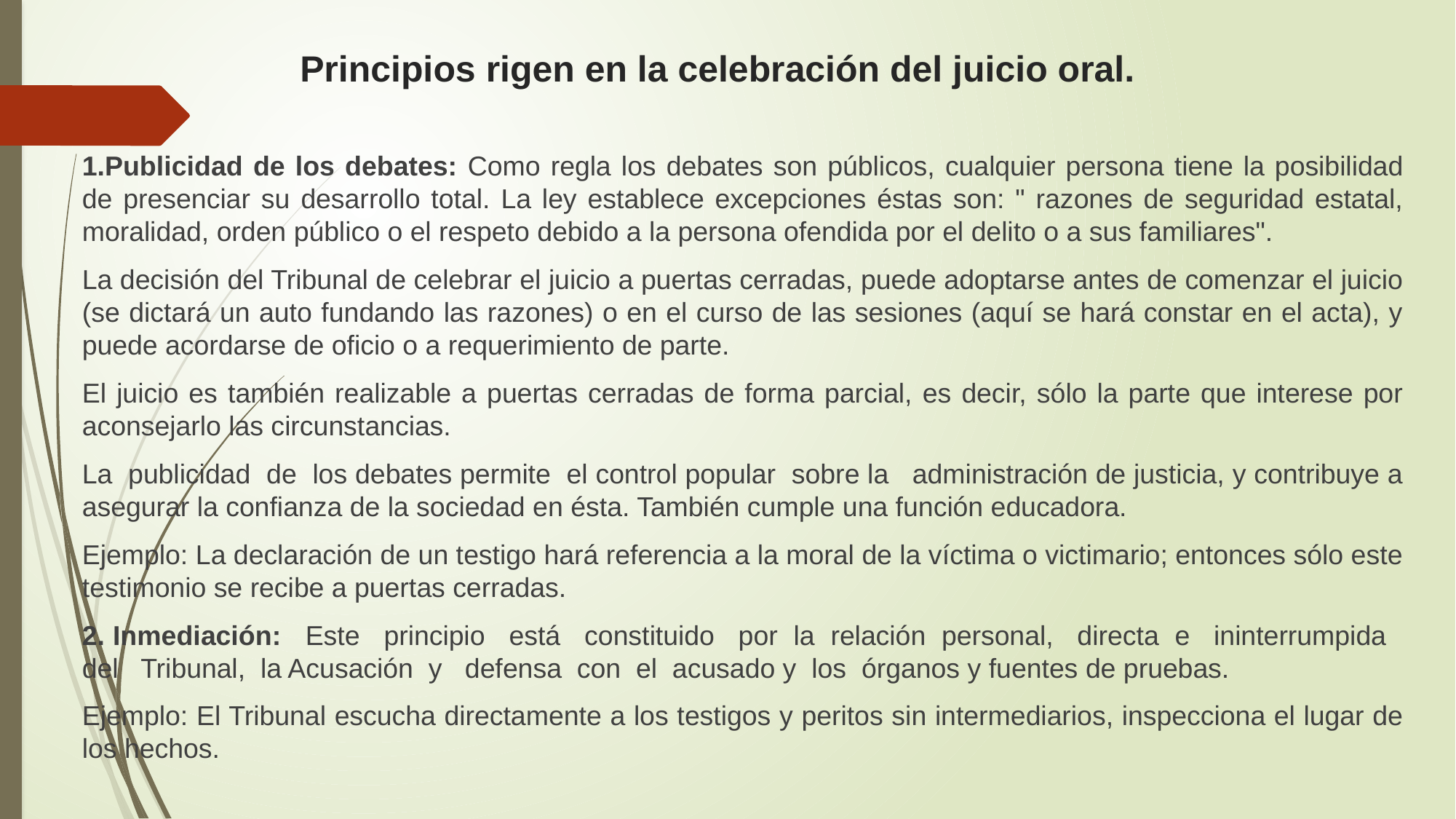

# Principios rigen en la celebración del juicio oral.
1.Publicidad de los debates: Como regla los debates son públicos, cualquier persona tiene la posibilidad de presenciar su desarrollo total. La ley establece excepciones éstas son: " razones de seguridad estatal, moralidad, orden público o el respeto debido a la persona ofendida por el delito o a sus familiares".
La decisión del Tribunal de celebrar el juicio a puertas cerradas, puede adoptarse antes de comenzar el juicio (se dictará un auto fundando las razones) o en el curso de las sesiones (aquí se hará constar en el acta), y puede acordarse de oficio o a requerimiento de parte.
El juicio es también realizable a puertas cerradas de forma parcial, es decir, sólo la parte que interese por aconsejarlo las circunstancias.
La  publicidad  de  los debates permite  el control popular  sobre la   administración de justicia, y contribuye a asegurar la confianza de la sociedad en ésta. También cumple una función educadora.
Ejemplo: La declaración de un testigo hará referencia a la moral de la víctima o victimario; entonces sólo este testimonio se recibe a puertas cerradas.
2. Inmediación:   Este   principio   está   constituido   por  la  relación  personal,   directa  e   ininterrumpida   del   Tribunal,  la Acusación  y   defensa  con  el  acusado y  los  órganos y fuentes de pruebas.
Ejemplo: El Tribunal escucha directamente a los testigos y peritos sin intermediarios, inspecciona el lugar de los hechos.